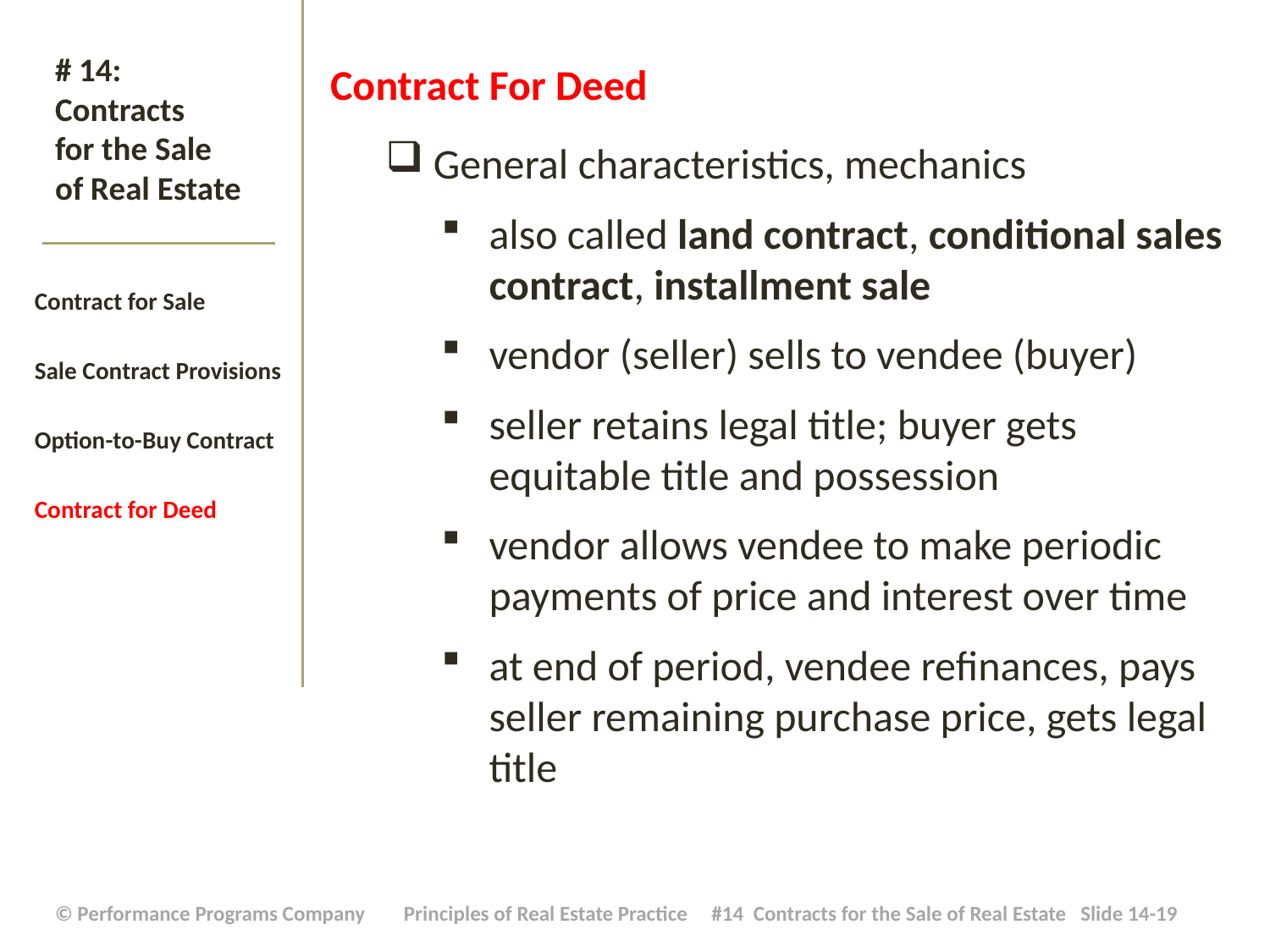

Contract For Deed

General characteristics, mechanics
also called land contract, conditional sales contract, installment sale
vendor (seller) sells to vendee (buyer)
seller retains legal title; buyer gets equitable title and possession
vendor allows vendee to make periodic payments of price and interest over time
at end of period, vendee refinances, pays seller remaining purchase price, gets legal title
# # 14: Contracts for the Sale of Real Estate

Contract for Sale

Sale Contract Provisions

Option-to-Buy Contract

Contract for Deed

| © Performance Programs Company Principles of Real Estate Practice #14 Contracts for the Sale of Real Estate Slide 14-19 |
| --- |